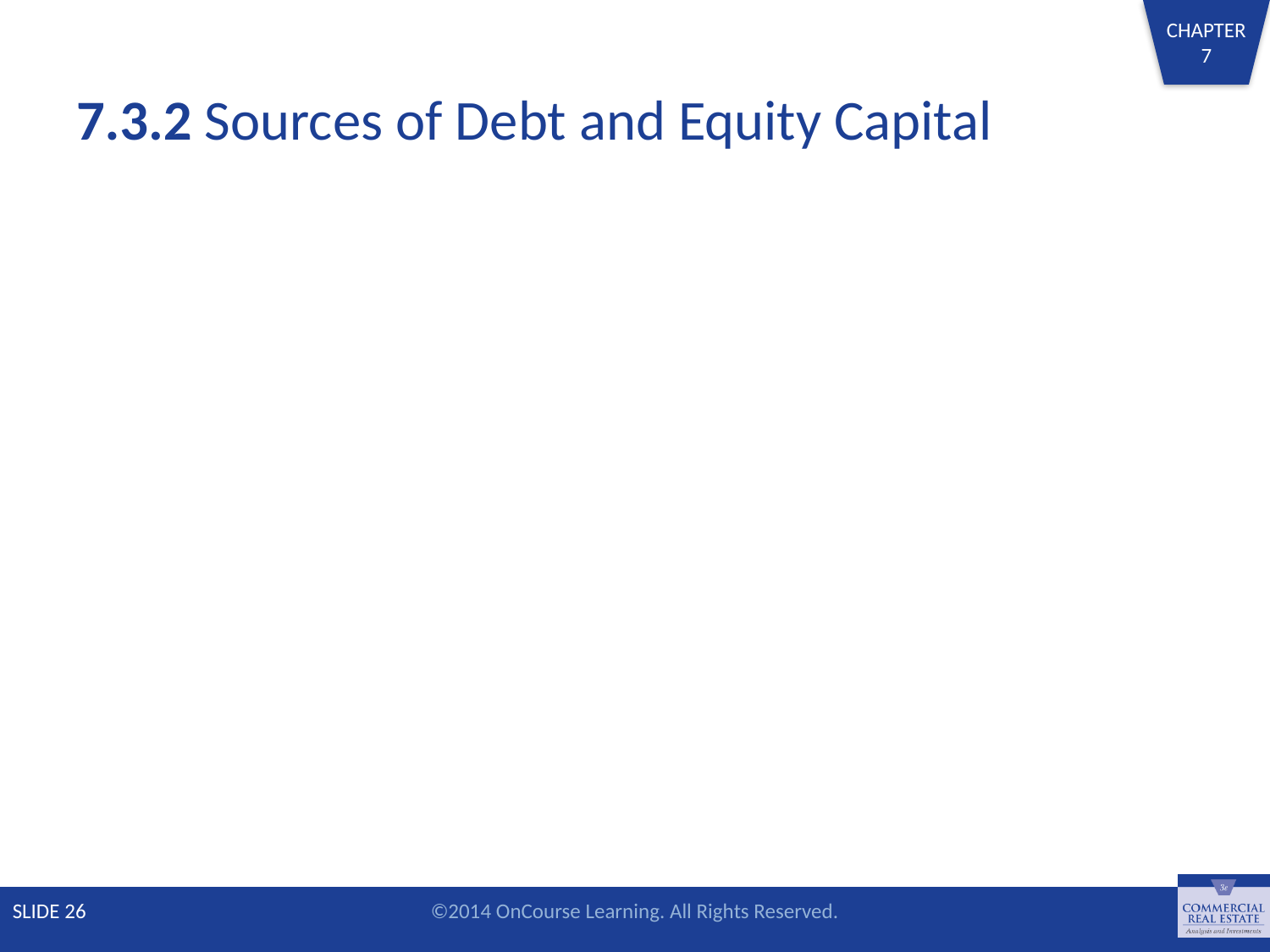

# 7.3.2 Sources of Debt and Equity Capital

SLIDE 26